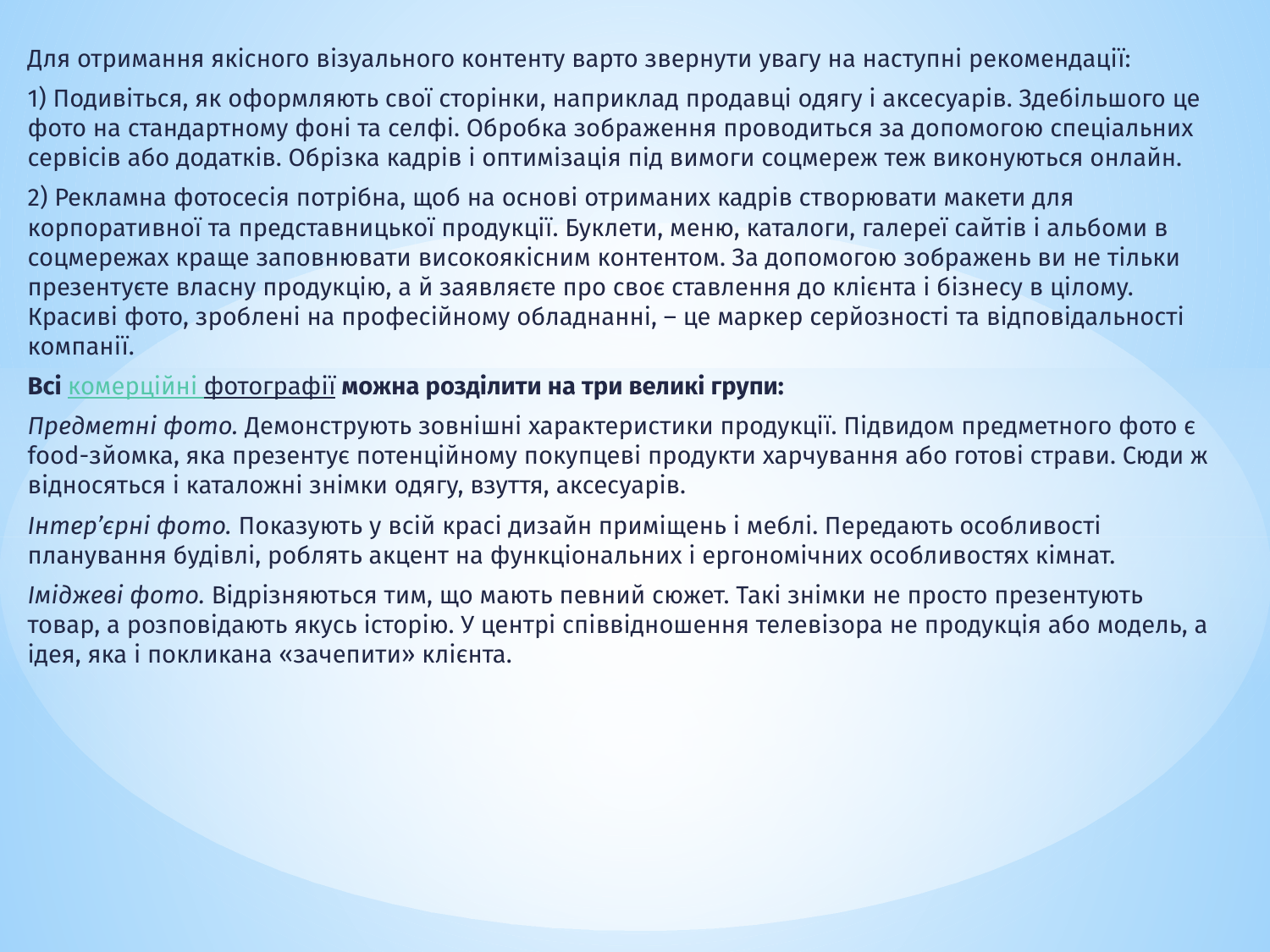

Для отримання якісного візуального контенту варто звернути увагу на наступні рекомендації:
1) Подивіться, як оформляють свої сторінки, наприклад продавці одягу і аксесуарів. Здебільшого це фото на стандартному фоні та селфі. Обробка зображення проводиться за допомогою спеціальних сервісів або додатків. Обрізка кадрів і оптимізація під вимоги соцмереж теж виконуються онлайн.
2) Рекламна фотосесія потрібна, щоб на основі отриманих кадрів створювати макети для корпоративної та представницької продукції. Буклети, меню, каталоги, галереї сайтів і альбоми в соцмережах краще заповнювати високоякісним контентом. За допомогою зображень ви не тільки презентуєте власну продукцію, а й заявляєте про своє ставлення до клієнта і бізнесу в цілому. Красиві фото, зроблені на професійному обладнанні, – це маркер серйозності та відповідальності компанії.
Всі комерційні фотографії можна розділити на три великі групи:
Предметні фото. Демонструють зовнішні характеристики продукції. Підвидом предметного фото є food-зйомка, яка презентує потенційному покупцеві продукти харчування або готові страви. Сюди ж відносяться і каталожні знімки одягу, взуття, аксесуарів.
Інтер’єрні фото. Показують у всій красі дизайн приміщень і меблі. Передають особливості планування будівлі, роблять акцент на функціональних і ергономічних особливостях кімнат.
Іміджеві фото. Відрізняються тим, що мають певний сюжет. Такі знімки не просто презентують товар, а розповідають якусь історію. У центрі співвідношення телевізора не продукція або модель, а ідея, яка і покликана «зачепити» клієнта.